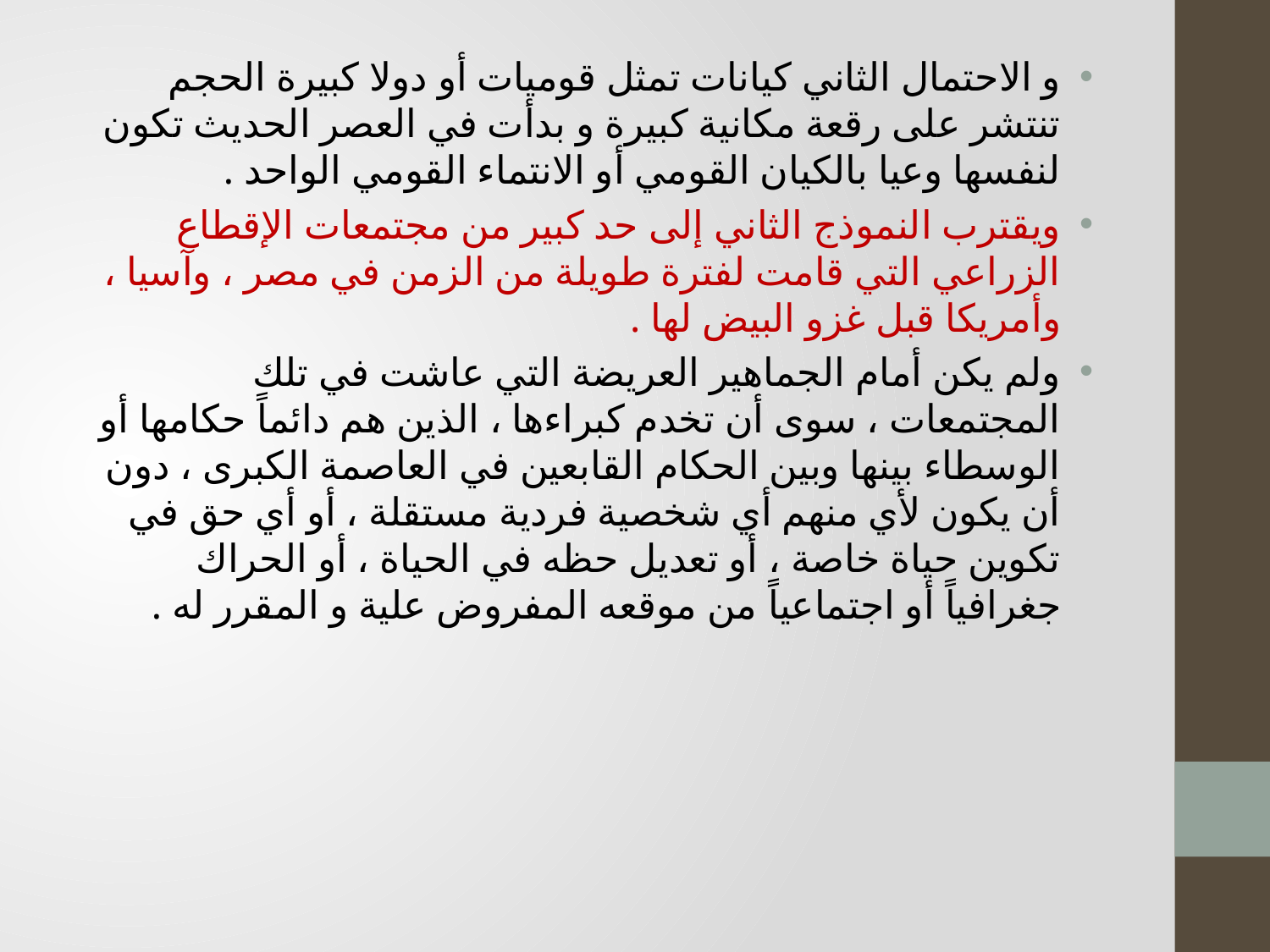

و الاحتمال الثاني كيانات تمثل قوميات أو دولا كبيرة الحجم تنتشر على رقعة مكانية كبيرة و بدأت في العصر الحديث تكون لنفسها وعيا بالكيان القومي أو الانتماء القومي الواحد .
ويقترب النموذج الثاني إلى حد كبير من مجتمعات الإقطاع الزراعي التي قامت لفترة طويلة من الزمن في مصر ، وآسيا ، وأمريكا قبل غزو البيض لها .
ولم يكن أمام الجماهير العريضة التي عاشت في تلك المجتمعات ، سوى أن تخدم كبراءها ، الذين هم دائماً حكامها أو الوسطاء بينها وبين الحكام القابعين في العاصمة الكبرى ، دون أن يكون لأي منهم أي شخصية فردية مستقلة ، أو أي حق في تكوين حياة خاصة ، أو تعديل حظه في الحياة ، أو الحراك جغرافياً أو اجتماعياً من موقعه المفروض علية و المقرر له .